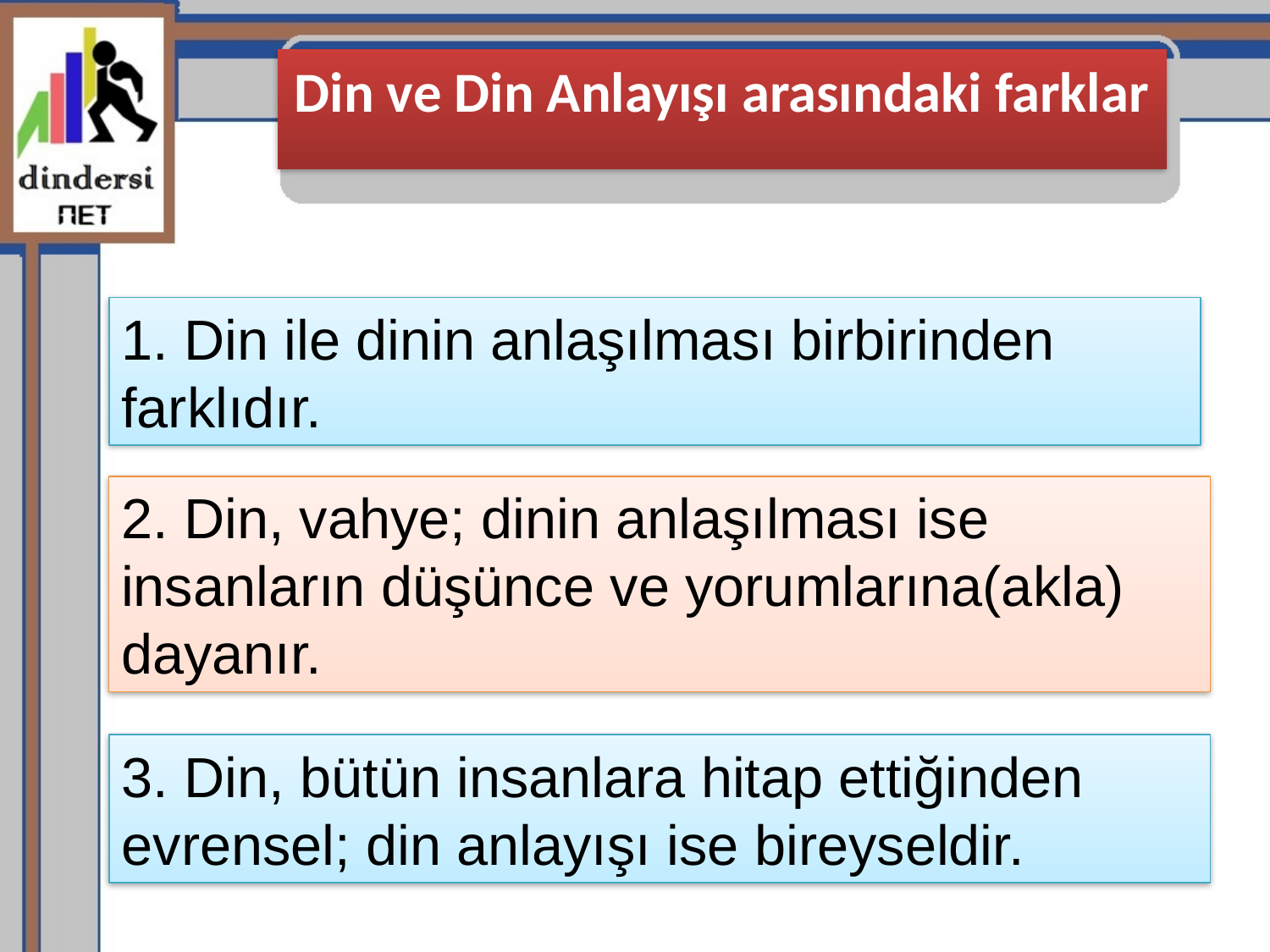

Din ve Din Anlayışı arasındaki farklar

1. Din ile dinin anlaşılması birbirinden farklıdır.
2. Din, vahye; dinin anlaşılması ise insanların düşünce ve yorumlarına(akla) dayanır.
3. Din, bütün insanlara hitap ettiğinden evrensel; din anlayışı ise bireyseldir.